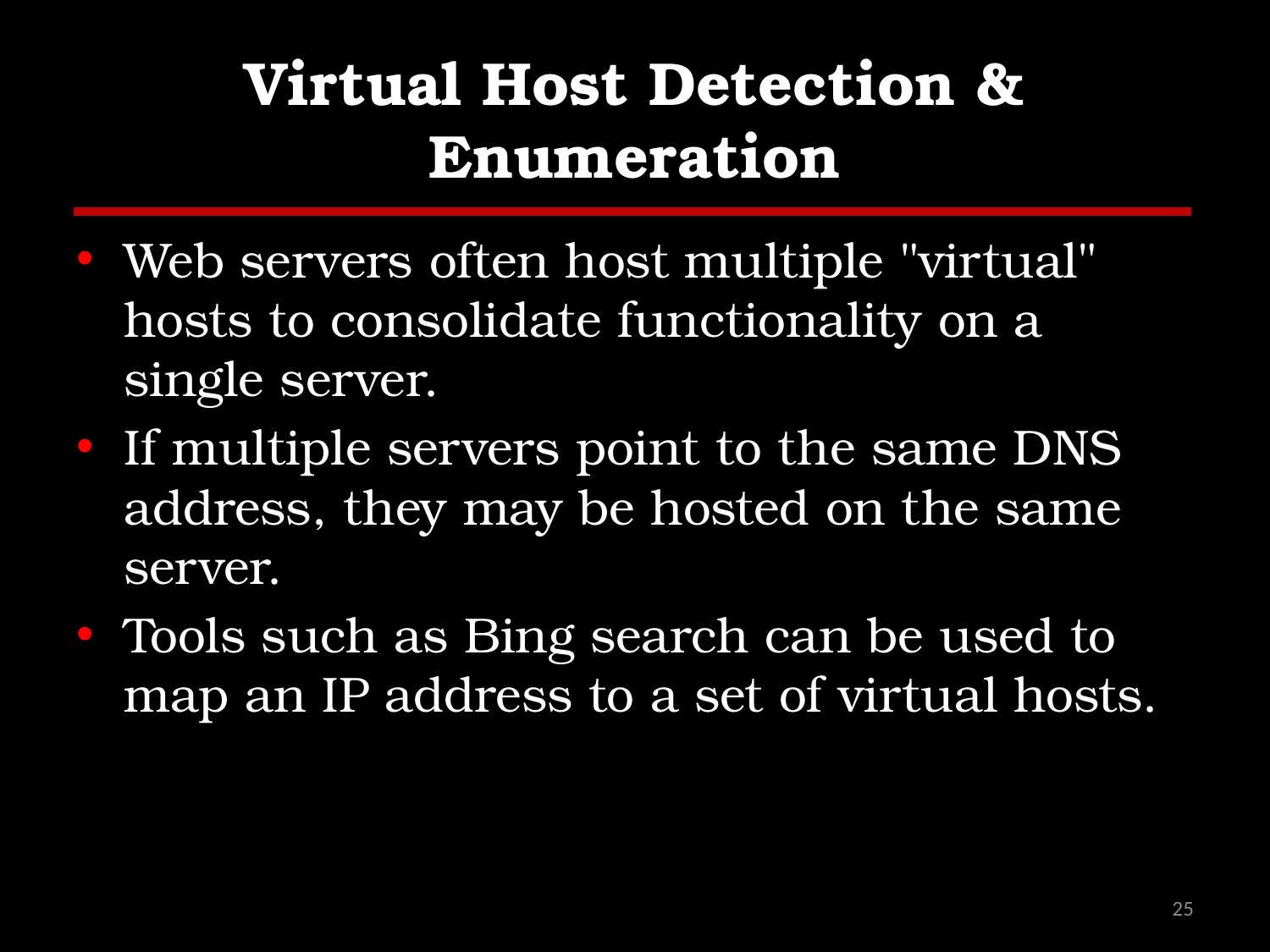

# Virtual Host Detection & Enumeration
Web servers often host multiple "virtual" hosts to consolidate functionality on a single server.
If multiple servers point to the same DNS address, they may be hosted on the same server.
Tools such as Bing search can be used to map an IP address to a set of virtual hosts.
25